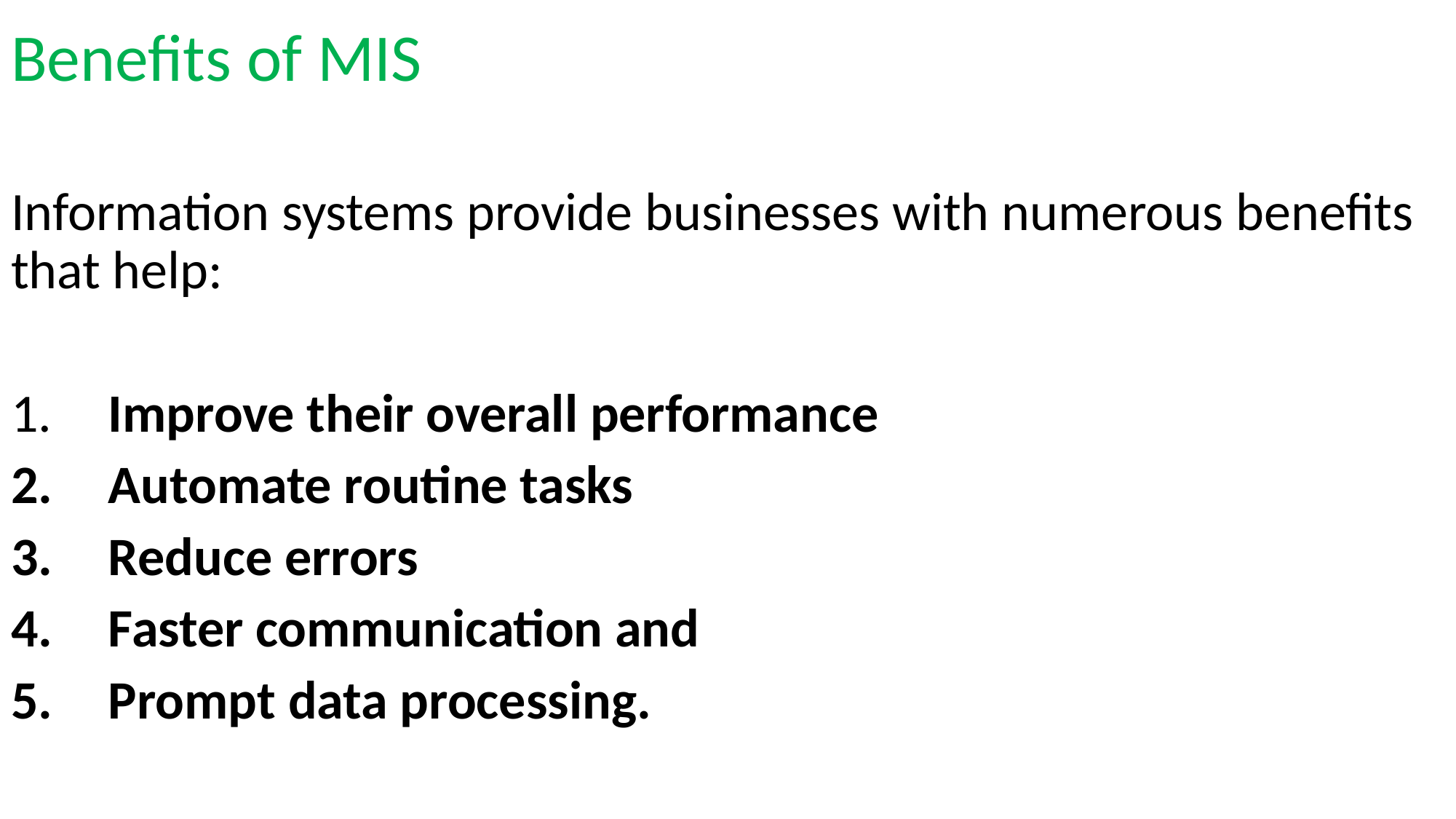

# Benefits of MIS

Information systems provide businesses with numerous benefits that help:

 Improve their overall performance
 Automate routine tasks
 Reduce errors
 Faster communication and
 Prompt data processing.